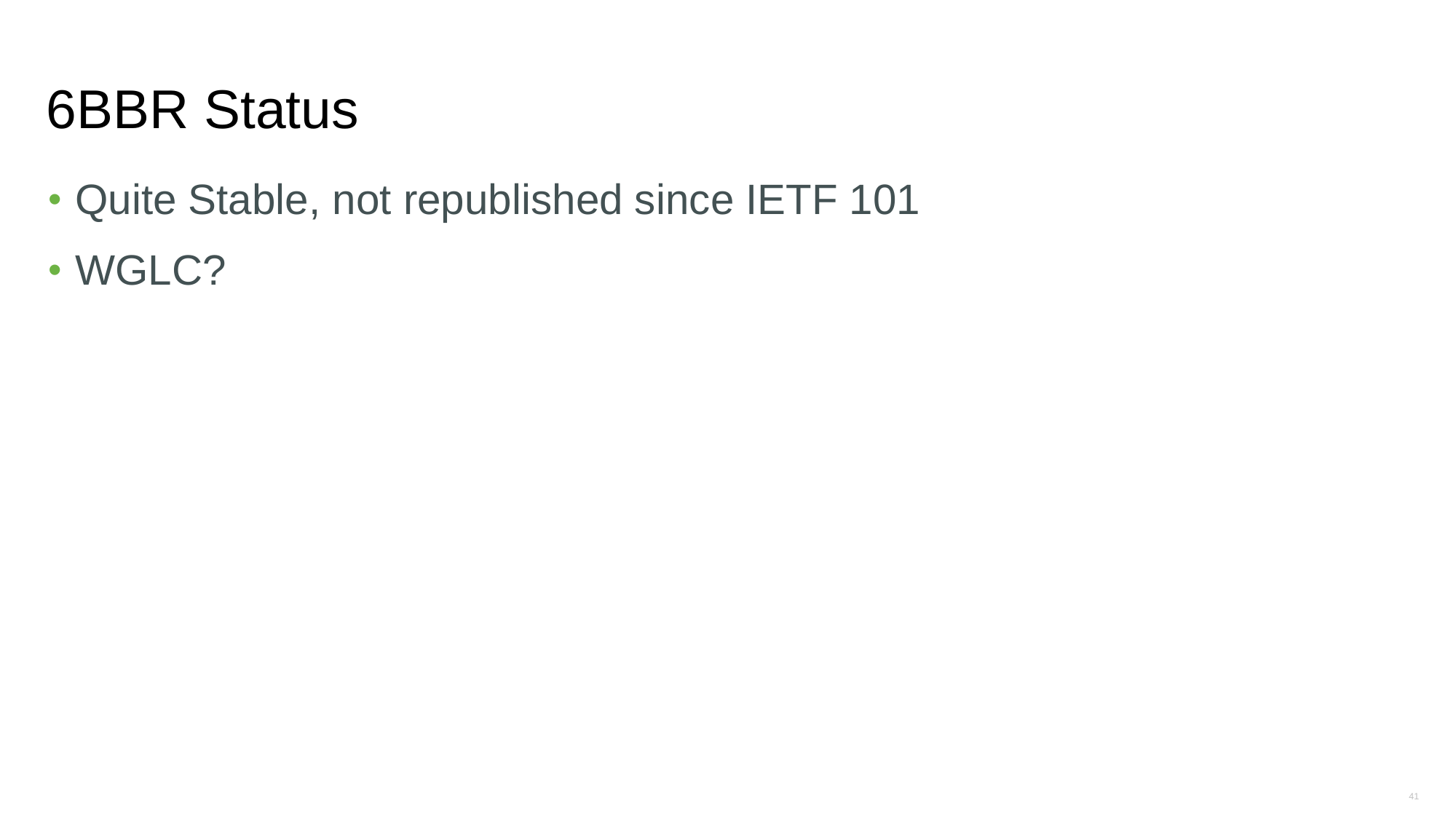

# 6BBR Status
Quite Stable, not republished since IETF 101
WGLC?